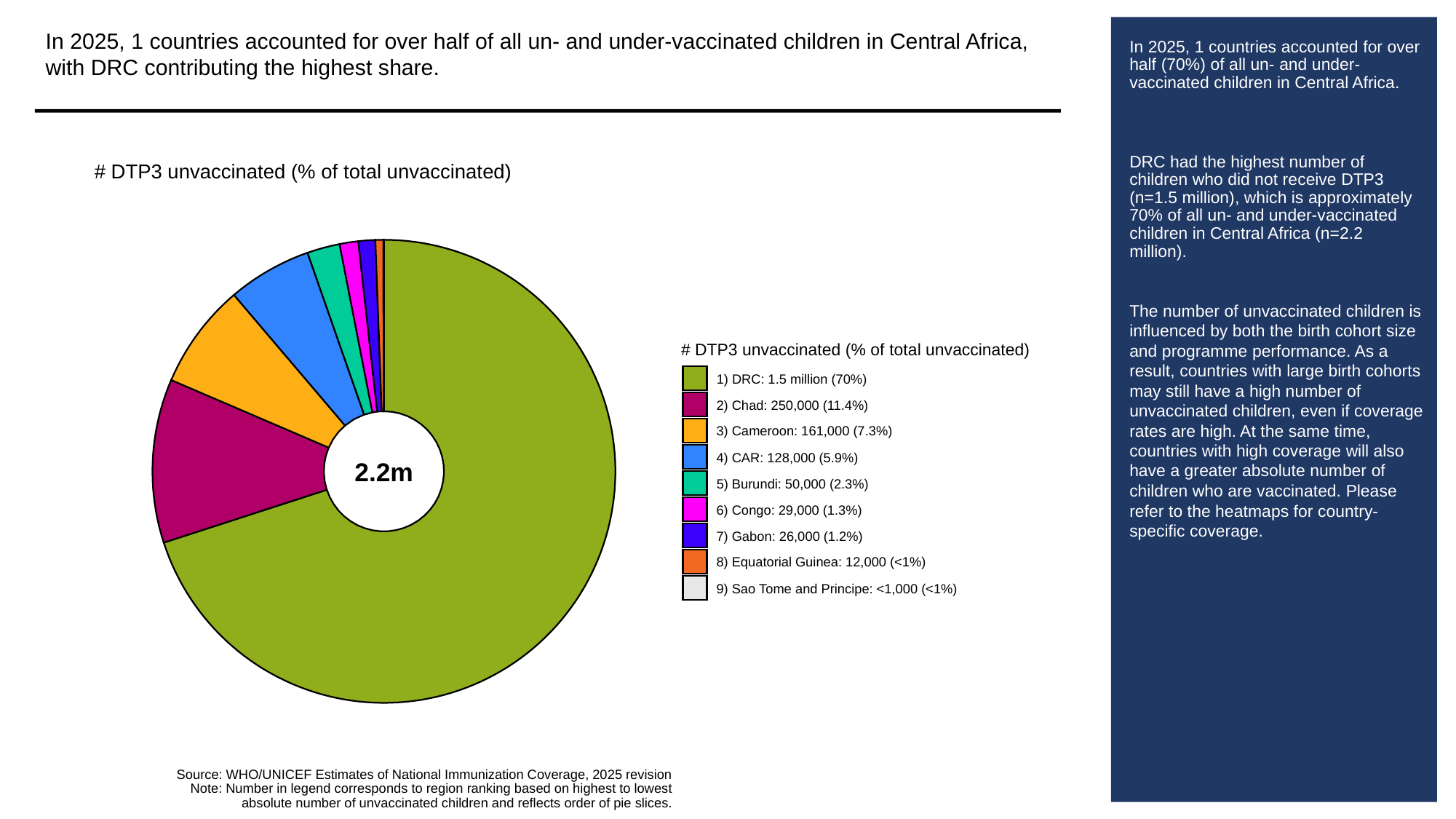

In 2025, 1 countries accounted for over half of all un- and under-vaccinated children in Central Africa, with DRC contributing the highest share.
# In 2025, 1 countries accounted for over half (70%) of all un- and under-vaccinated children in Central Africa.

DRC had the highest number of children who did not receive DTP3 (n=1.5 million), which is approximately 70% of all un- and under-vaccinated children in Central Africa (n=2.2 million).

The number of unvaccinated children is influenced by both the birth cohort size and programme performance. As a result, countries with large birth cohorts may still have a high number of unvaccinated children, even if coverage rates are high. At the same time, countries with high coverage will also have a greater absolute number of children who are vaccinated. Please refer to the heatmaps for country-specific coverage.

# DTP3 unvaccinated (% of total unvaccinated)

# DTP3 unvaccinated (% of total unvaccinated)

1) DRC: 1.5 million (70%)

2) Chad: 250,000 (11.4%)

3) Cameroon: 161,000 (7.3%)

4) CAR: 128,000 (5.9%)
2.2m

5) Burundi: 50,000 (2.3%)

6) Congo: 29,000 (1.3%)

7) Gabon: 26,000 (1.2%)

8) Equatorial Guinea: 12,000 (<1%)

9) Sao Tome and Principe: <1,000 (<1%)
Source: WHO/UNICEF Estimates of National Immunization Coverage, 2025 revision
Note: Number in legend corresponds to region ranking based on highest to lowest
absolute number of unvaccinated children and reflects order of pie slices.